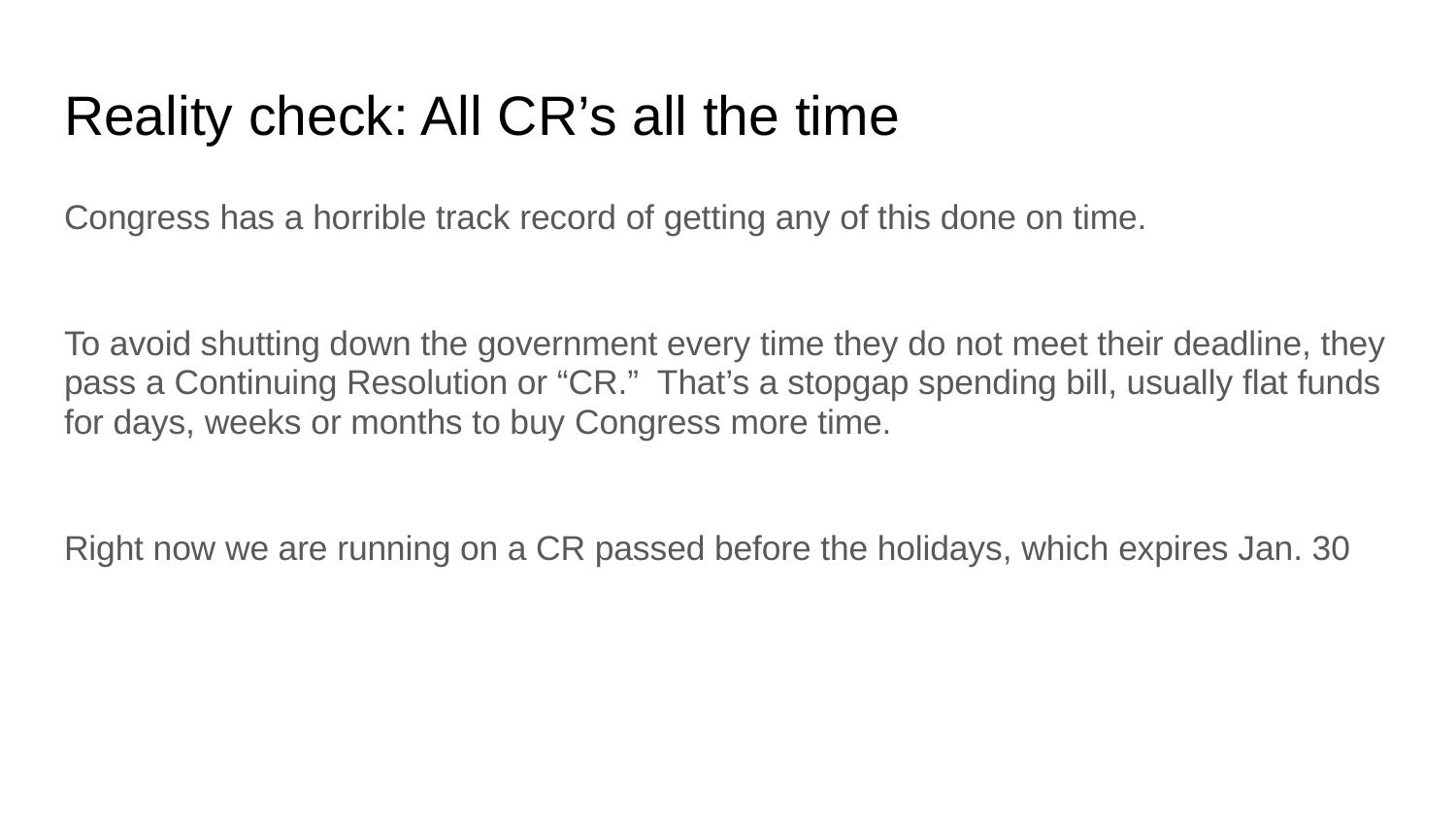

# Reality check: All CR’s all the time
Congress has a horrible track record of getting any of this done on time.

To avoid shutting down the government every time they do not meet their deadline, they pass a Continuing Resolution or “CR.”  That’s a stopgap spending bill, usually flat funds for days, weeks or months to buy Congress more time.

Right now we are running on a CR passed before the holidays, which expires Jan. 30